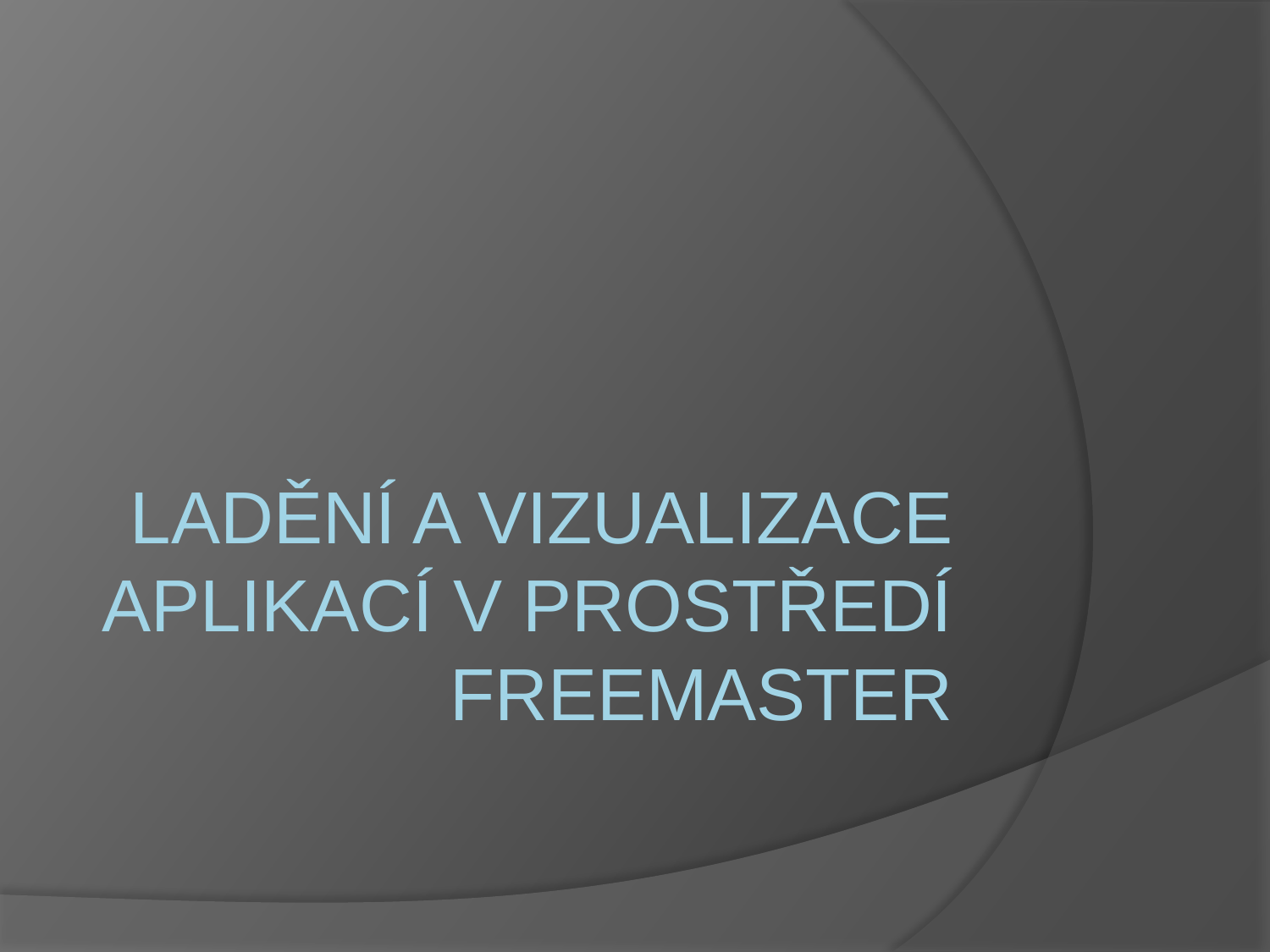

# ladění a vizualizace aplikací v prostředí FreeMASTER